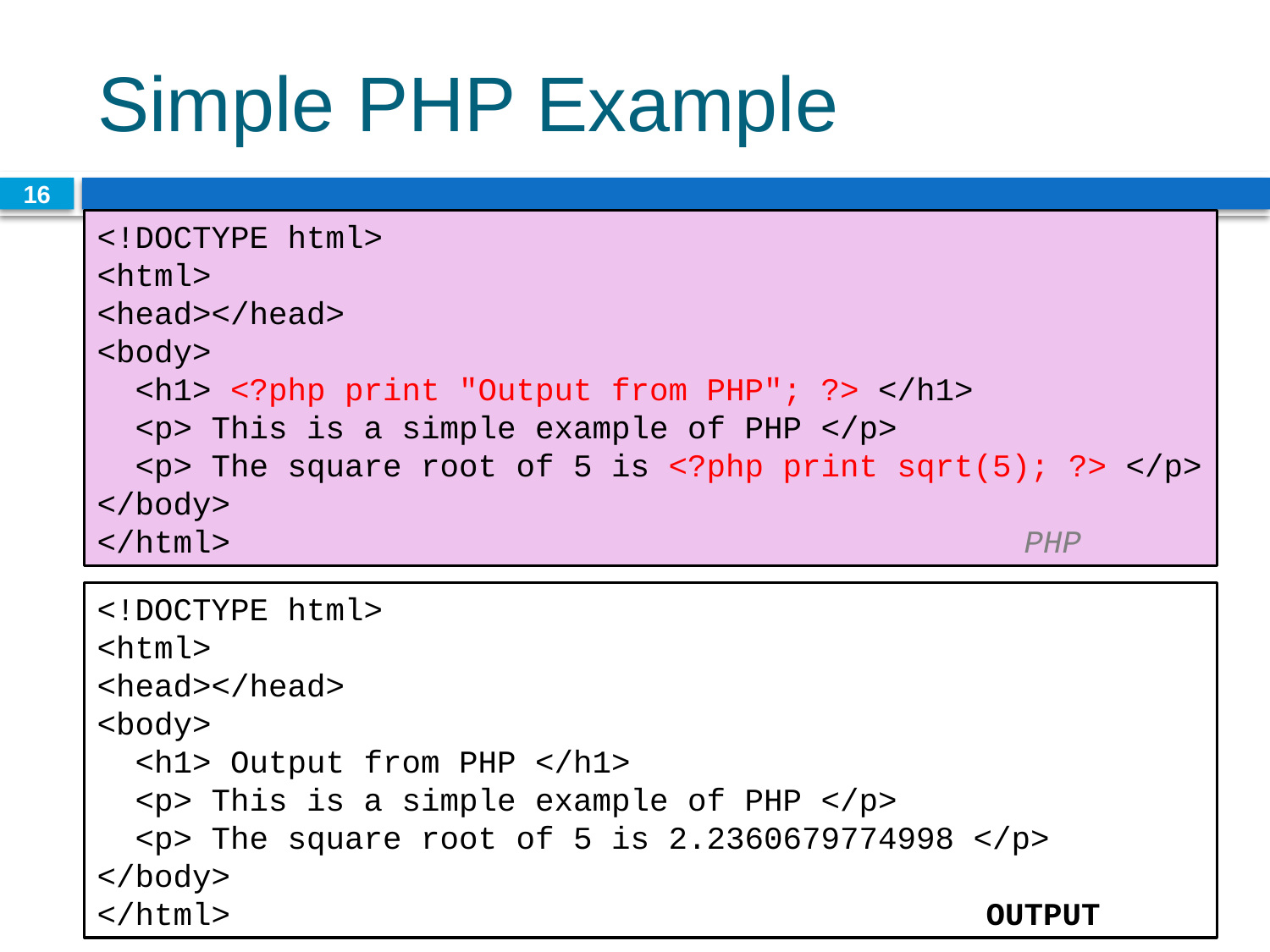

# Simple PHP Example
16
<!DOCTYPE html>
<html>
<head></head>
<body>
  <h1> <?php print "Output from PHP"; ?> </h1>
  <p> This is a simple example of PHP </p>
  <p> The square root of 5 is <?php print sqrt(5); ?> </p>
</body>
</html>						  PHP
<!DOCTYPE html>
<html>
<head></head>
<body>
  <h1> Output from PHP </h1>
  <p> This is a simple example of PHP </p>
  <p> The square root of 5 is 2.2360679774998 </p>
</body>
</html>						OUTPUT
CS